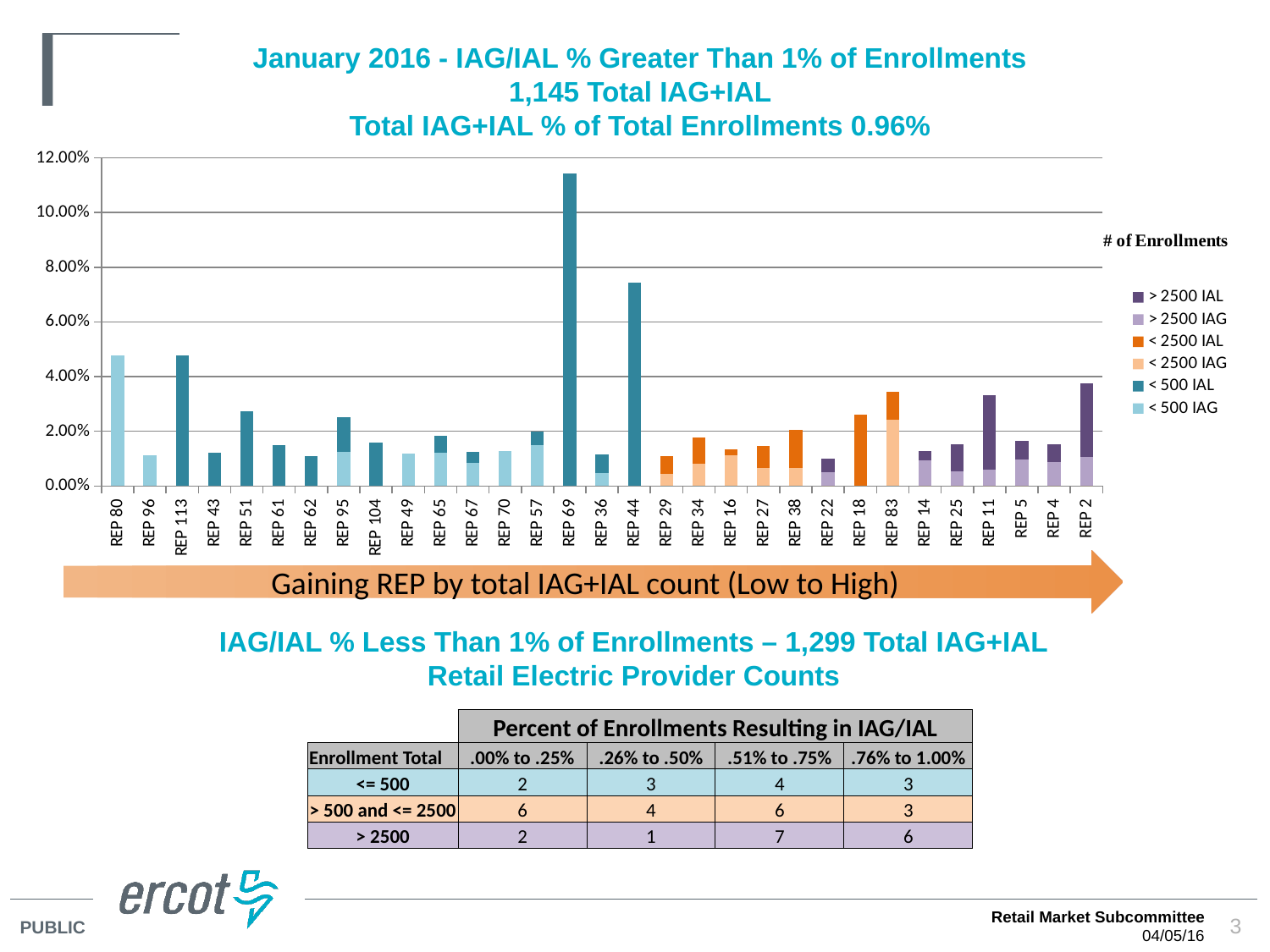

# January 2016 - IAG/IAL % Greater Than 1% of Enrollments 1,145 Total IAG+IAL Total IAG+IAL % of Total Enrollments 0.96%

### Chart

| Category | < 500 IAG | < 500 IAL | < 2500 IAG | < 2500 IAL | > 2500 IAG | > 2500 IAL |
|---|---|---|---|---|---|---|
| REP 80 | 0.0476190476190476 | 0.0 | 0.0 | 0.0 | 0.0 | 0.0 |
| REP 96 | 0.0113636363636363 | 0.0 | 0.0 | 0.0 | 0.0 | 0.0 |
| REP 113 | 0.0 | 0.0476190476190476 | 0.0 | 0.0 | 0.0 | 0.0 |
| REP 43 | 0.0 | 0.0122699386503067 | 0.0 | 0.0 | 0.0 | 0.0 |
| REP 51 | 0.0 | 0.0273972602739726 | 0.0 | 0.0 | 0.0 | 0.0 |
| REP 61 | 0.0 | 0.0148148148148148 | 0.0 | 0.0 | 0.0 | 0.0 |
| REP 62 | 0.0 | 0.0109890109890109 | 0.0 | 0.0 | 0.0 | 0.0 |
| REP 95 | 0.0125 | 0.0125 | 0.0 | 0.0 | 0.0 | 0.0 |
| REP 104 | 0.0 | 0.0157480314960629 | 0.0 | 0.0 | 0.0 | 0.0 |
| REP 49 | 0.0118577075098814 | 0.0 | 0.0 | 0.0 | 0.0 | 0.0 |
| REP 65 | 0.0122699386503067 | 0.00613496932515337 | 0.0 | 0.0 | 0.0 | 0.0 |
| REP 67 | 0.00840336134453781 | 0.0042016806722689 | 0.0 | 0.0 | 0.0 | 0.0 |
| REP 70 | 0.0127118644067796 | 0.0 | 0.0 | 0.0 | 0.0 | 0.0 |
| REP 57 | 0.0149253731343283 | 0.00497512437810945 | 0.0 | 0.0 | 0.0 | 0.0 |
| REP 69 | 0.0 | 0.114285714285714 | 0.0 | 0.0 | 0.0 | 0.0 |
| REP 36 | 0.00460829493087557 | 0.00691244239631336 | 0.0 | 0.0 | 0.0 | 0.0 |
| REP 44 | 0.0 | 0.0744680851063829 | 0.0 | 0.0 | 0.0 | 0.0 |
| REP 29 | 0.0 | 0.0 | 0.00436681222707423 | 0.00655021834061135 | 0.0 | 0.0 |
| REP 34 | 0.0 | 0.0 | 0.00802568218298555 | 0.00963081861958266 | 0.0 | 0.0 |
| REP 16 | 0.0 | 0.0 | 0.0113636363636363 | 0.00206611570247933 | 0.0 | 0.0 |
| REP 27 | 0.0 | 0.0 | 0.00651465798045602 | 0.00814332247557003 | 0.0 | 0.0 |
| REP 38 | 0.0 | 0.0 | 0.00643776824034334 | 0.0139484978540772 | 0.0 | 0.0 |
| REP 22 | 0.0 | 0.0 | 0.0 | 0.0 | 0.0050251256281407 | 0.0050251256281407 |
| REP 18 | 0.0 | 0.0 | 0.0 | 0.0261697065820777 | 0.0 | 0.0 |
| REP 83 | 0.0 | 0.0 | 0.024340770791075 | 0.0101419878296146 | 0.0 | 0.0 |
| REP 14 | 0.0 | 0.0 | 0.0 | 0.0 | 0.00938337801608579 | 0.00335120643431635 |
| REP 25 | 0.0 | 0.0 | 0.0 | 0.0 | 0.00535801266439357 | 0.00998538723818801 |
| REP 11 | 0.0 | 0.0 | 0.0 | 0.0 | 0.00608228980322003 | 0.0271914132379248 |
| REP 5 | 0.0 | 0.0 | 0.0 | 0.0 | 0.0098156367360874 | 0.00674291567087743 |
| REP 4 | 0.0 | 0.0 | 0.0 | 0.0 | 0.00866462793068297 | 0.00648026794815785 |
| REP 2 | 0.0 | 0.0 | 0.0 | 0.0 | 0.0104883275064847 | 0.0269538739145144 |
Gaining REP by total IAG+IAL count (Low to High)
IAG/IAL % Less Than 1% of Enrollments – 1,299 Total IAG+IAL
Retail Electric Provider Counts
|  | Percent of Enrollments Resulting in IAG/IAL |  |  |  |
| --- | --- | --- | --- | --- |
| Enrollment Total | .00% to .25% | .26% to .50% | .51% to .75% | .76% to 1.00% |
| <= 500 | 2 | 3 | 4 | 3 |
| > 500 and <= 2500 | 6 | 4 | 6 | 3 |
| > 2500 | 2 | 1 | 7 | 6 |
Retail Market Subcommittee
04/05/16
3